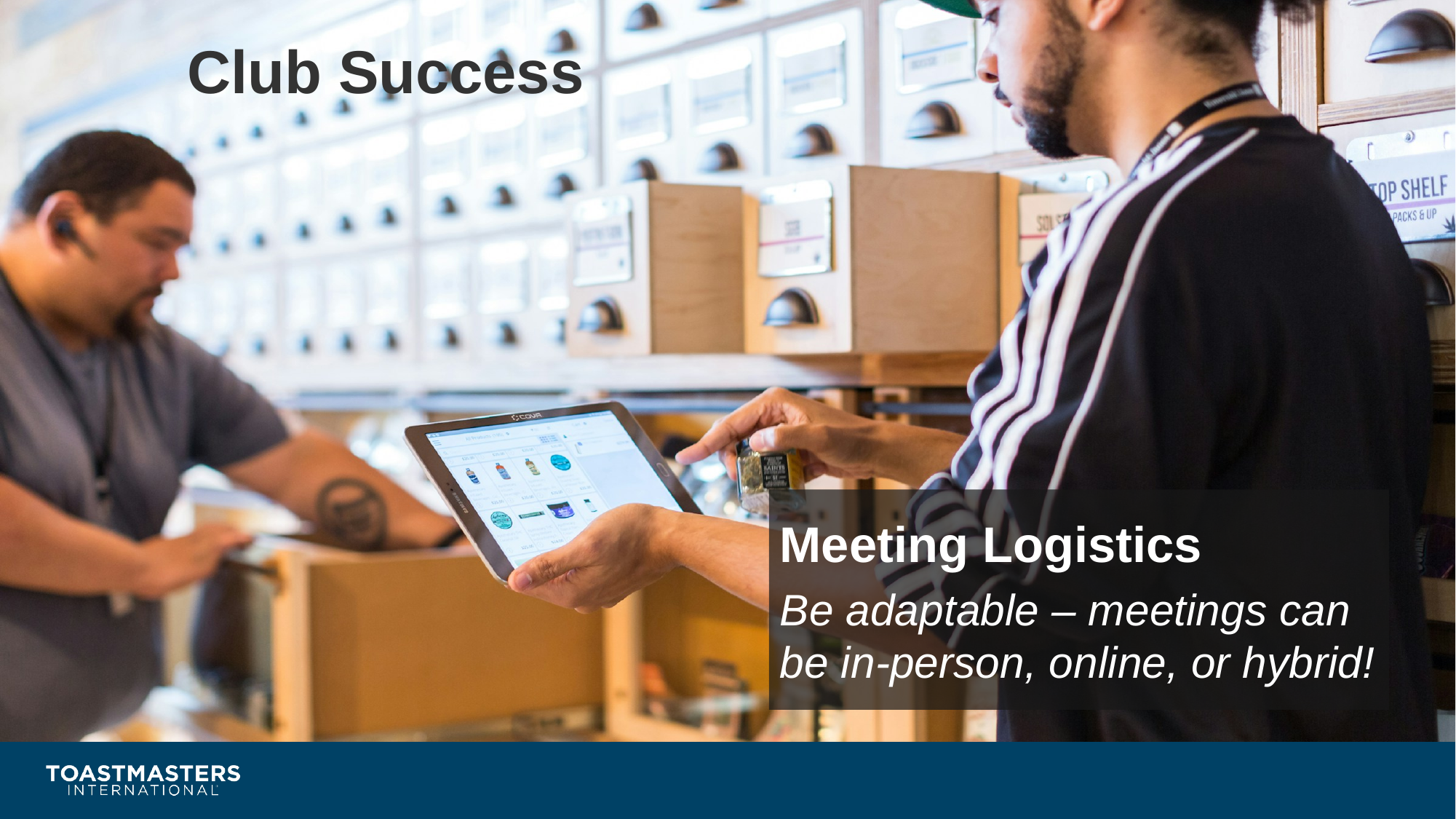

# Club Success
Meeting Logistics
Be adaptable – meetings can be in-person, online, or hybrid!